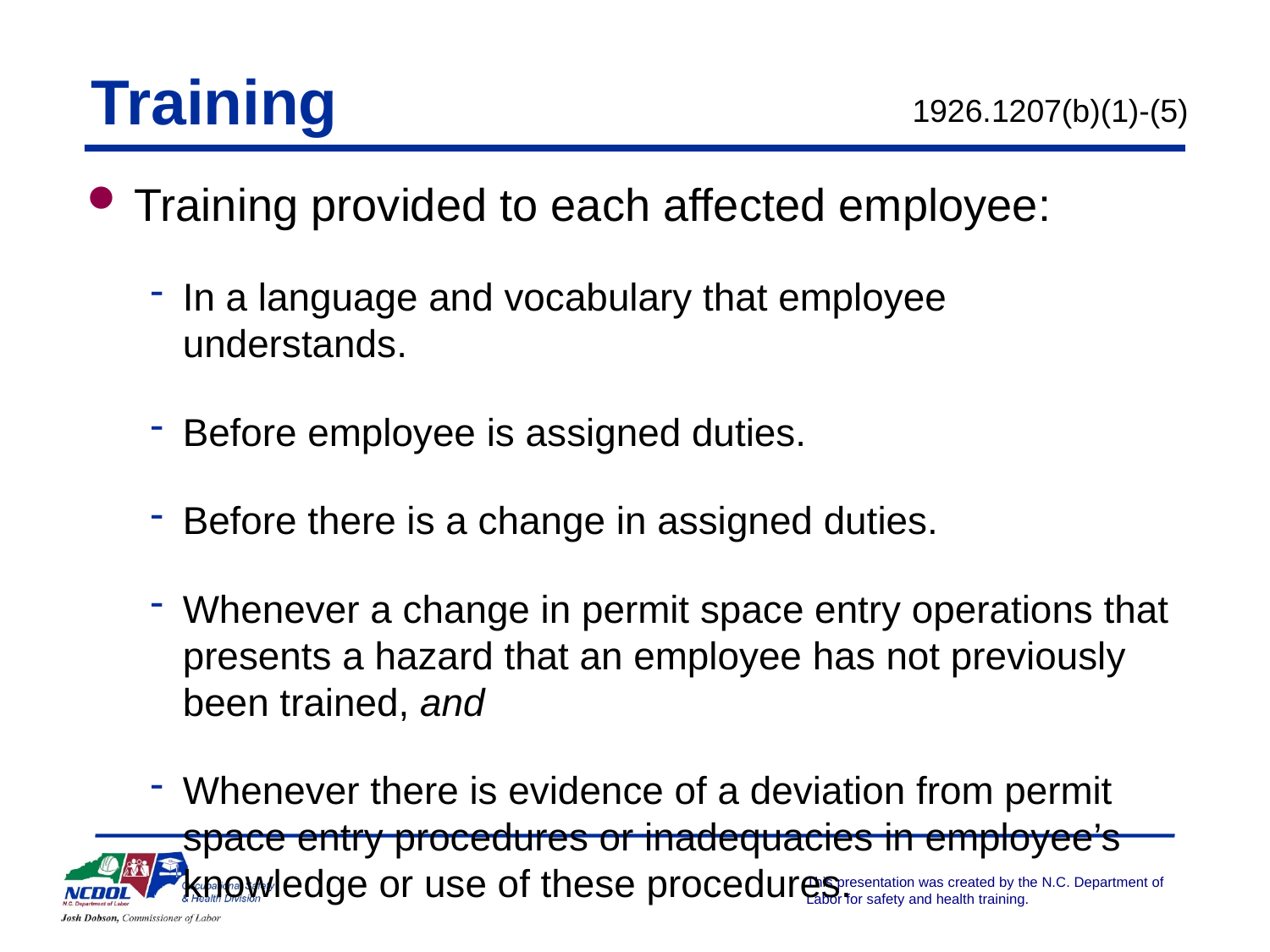

# Training
1926.1207(b)(1)-(5)

Training provided to each affected employee:

In a language and vocabulary that employee understands.

Before employee is assigned duties.

Before there is a change in assigned duties.

Whenever a change in permit space entry operations that presents a hazard that an employee has not previously been trained, and

Whenever there is evidence of a deviation from permit space entry procedures or inadequacies in employee’s knowledge or use of these procedures.